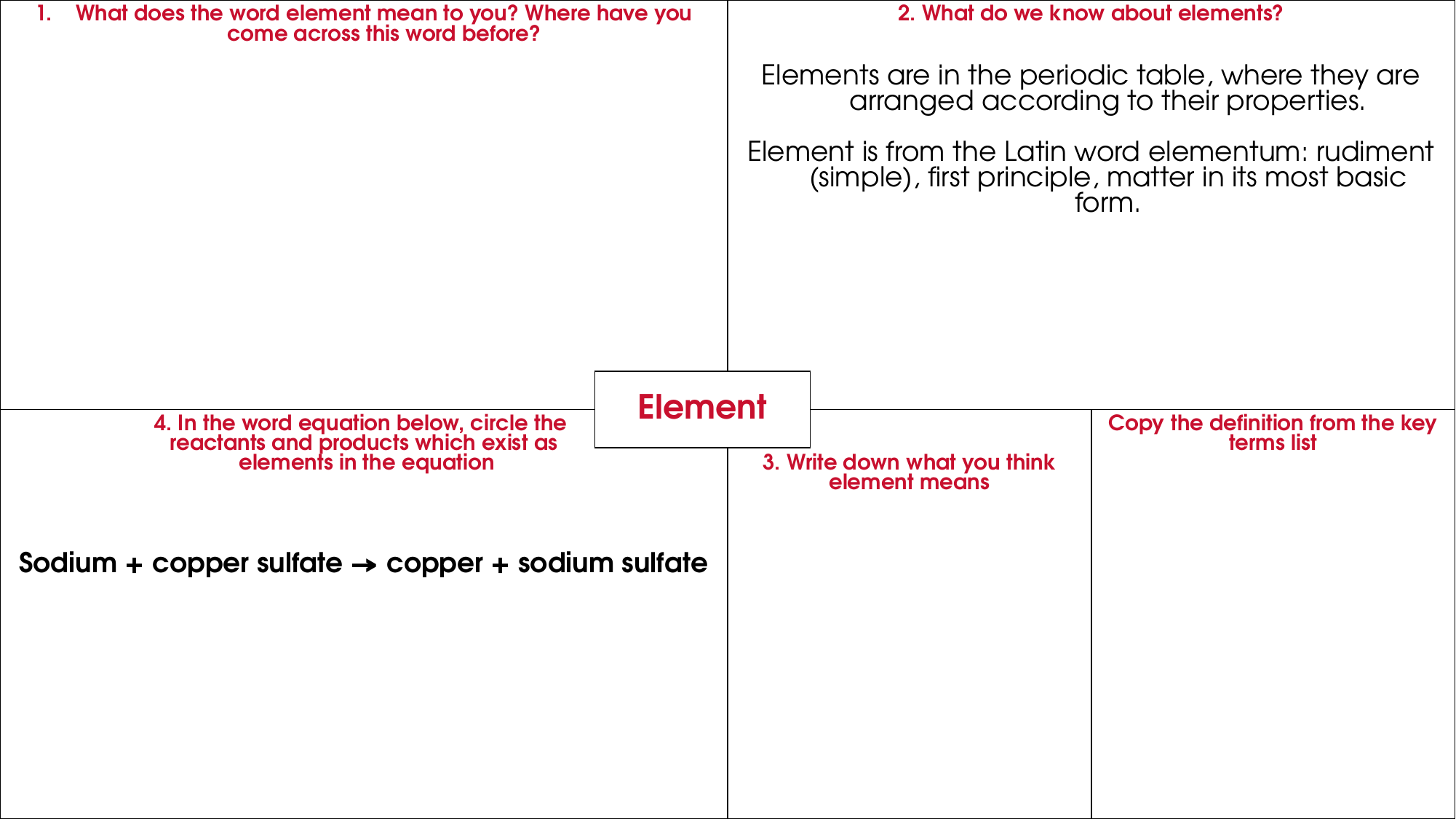

| What does the word element mean to you? Where have you come across this word before? | 2. What do we know about elements? Elements are in the periodic table, where they are arranged according to their properties. Element is from the Latin word elementum: rudiment (simple), first principle, matter in its most basic form. |  |
| --- | --- | --- |
| 4. In the word equation below, circle the reactants and products which exist as elements in the equation Sodium + copper sulfate → copper + sodium sulfate | 3. Write down what you think element means | Copy the definition from the key terms list |
| Element |
| --- |